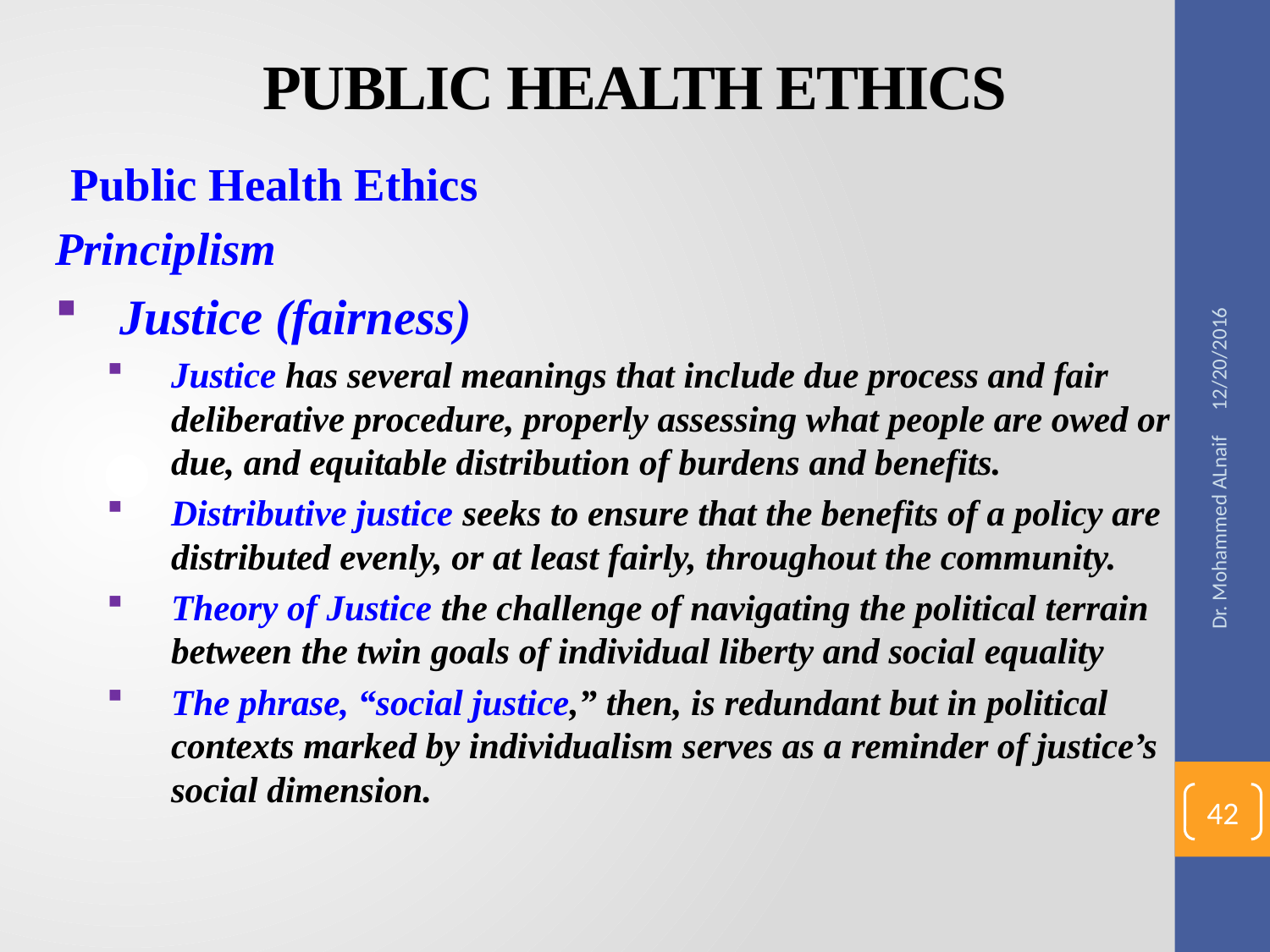

# PUBLIC HEALTH ETHICS
Public Health Ethics
Principlism
Justice (fairness)
Justice has several meanings that include due process and fair deliberative procedure, properly assessing what people are owed or due, and equitable distribution of burdens and benefits.
Distributive justice seeks to ensure that the benefits of a policy are distributed evenly, or at least fairly, throughout the community.
Theory of Justice the challenge of navigating the political terrain between the twin goals of individual liberty and social equality
The phrase, “social justice,” then, is redundant but in political contexts marked by individualism serves as a reminder of justice’s social dimension.
12/20/2016
Dr. Mohammed ALnaif
42